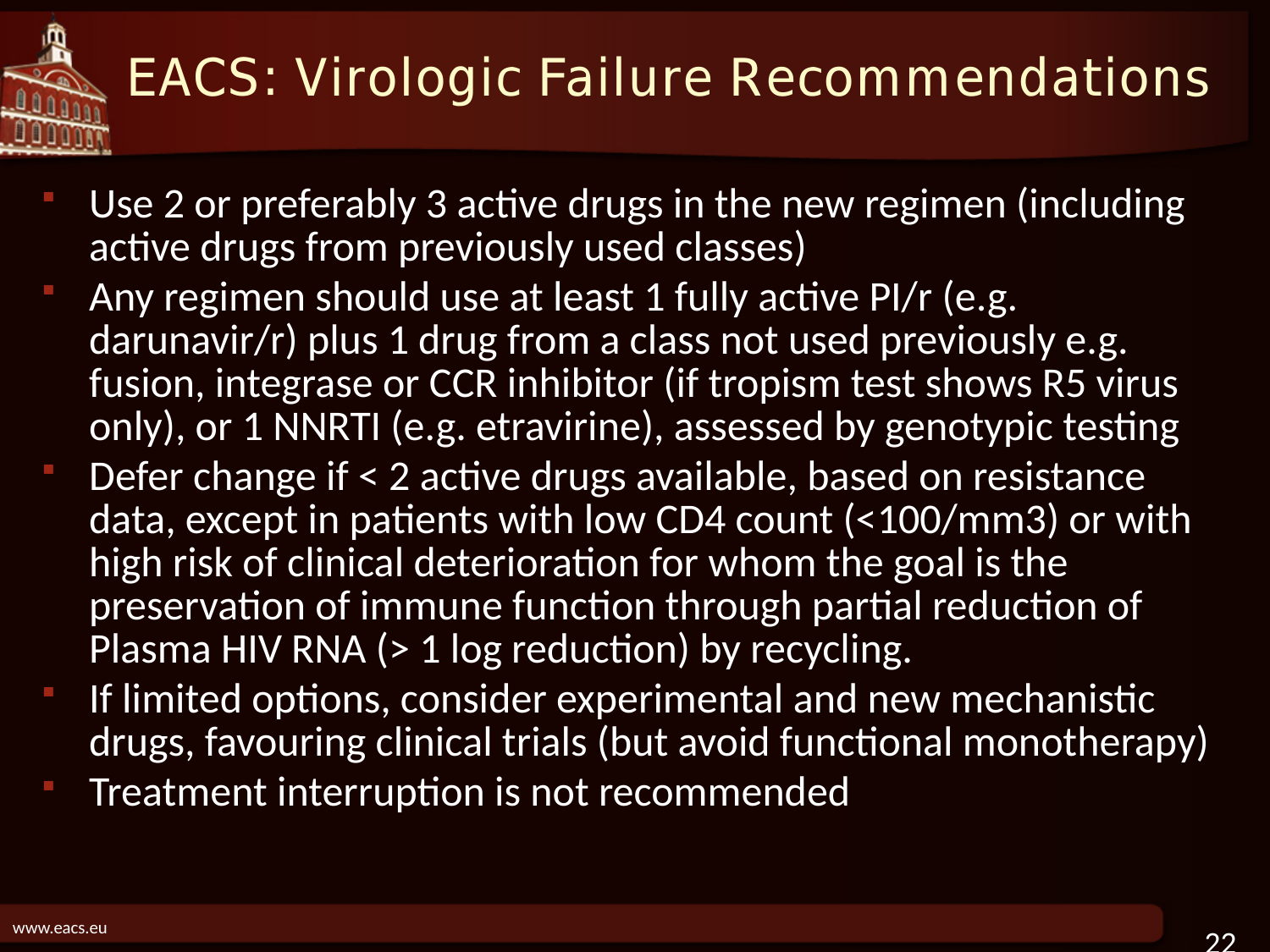

# EACS: Virologic Failure Recommendations
Use 2 or preferably 3 active drugs in the new regimen (including active drugs from previously used classes)
Any regimen should use at least 1 fully active PI/r (e.g. darunavir/r) plus 1 drug from a class not used previously e.g. fusion, integrase or CCR inhibitor (if tropism test shows R5 virus only), or 1 NNRTI (e.g. etravirine), assessed by genotypic testing
Defer change if < 2 active drugs available, based on resistance data, except in patients with low CD4 count (<100/mm3) or with high risk of clinical deterioration for whom the goal is the preservation of immune function through partial reduction of Plasma HIV RNA (> 1 log reduction) by recycling.
If limited options, consider experimental and new mechanistic drugs, favouring clinical trials (but avoid functional monotherapy)
Treatment interruption is not recommended
www.eacs.eu
22